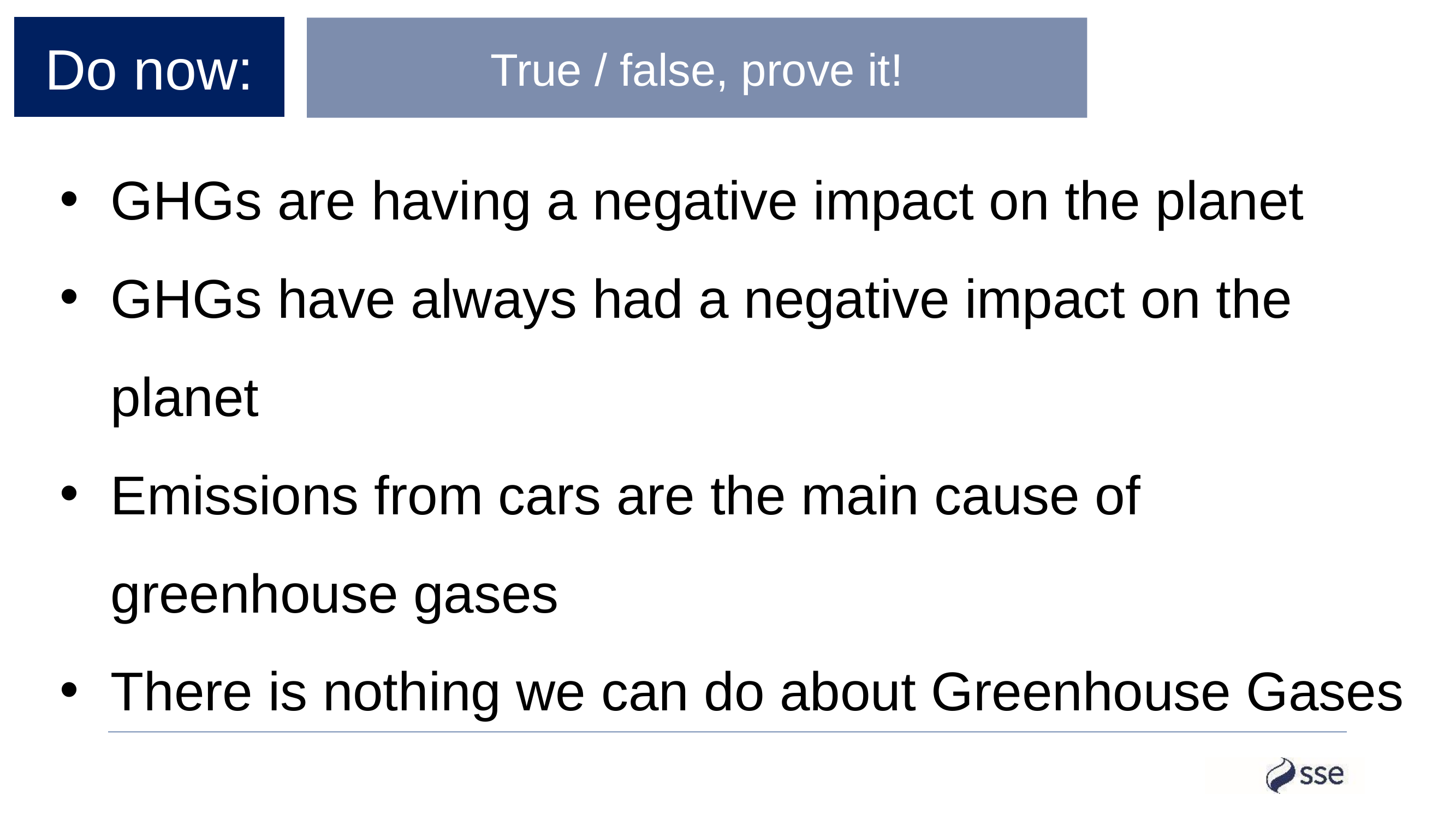

Do now:
True / false, prove it!
GHGs are having a negative impact on the planet
GHGs have always had a negative impact on the planet
Emissions from cars are the main cause of greenhouse gases
There is nothing we can do about Greenhouse Gases